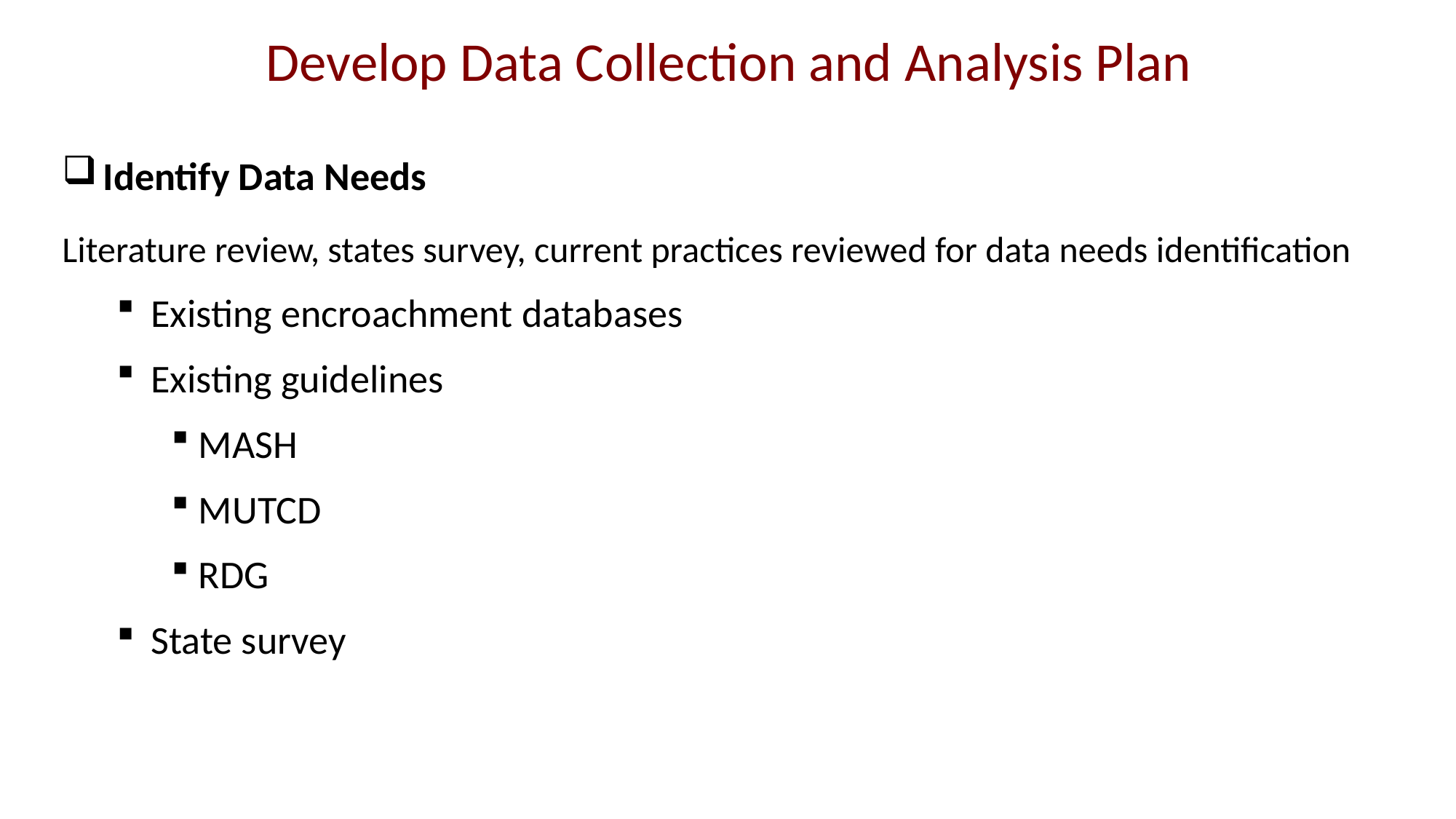

Develop Data Collection and Analysis Plan
Identify Data Needs
Literature review, states survey, current practices reviewed for data needs identification
Existing encroachment databases
Existing guidelines
MASH
MUTCD
RDG
State survey

12